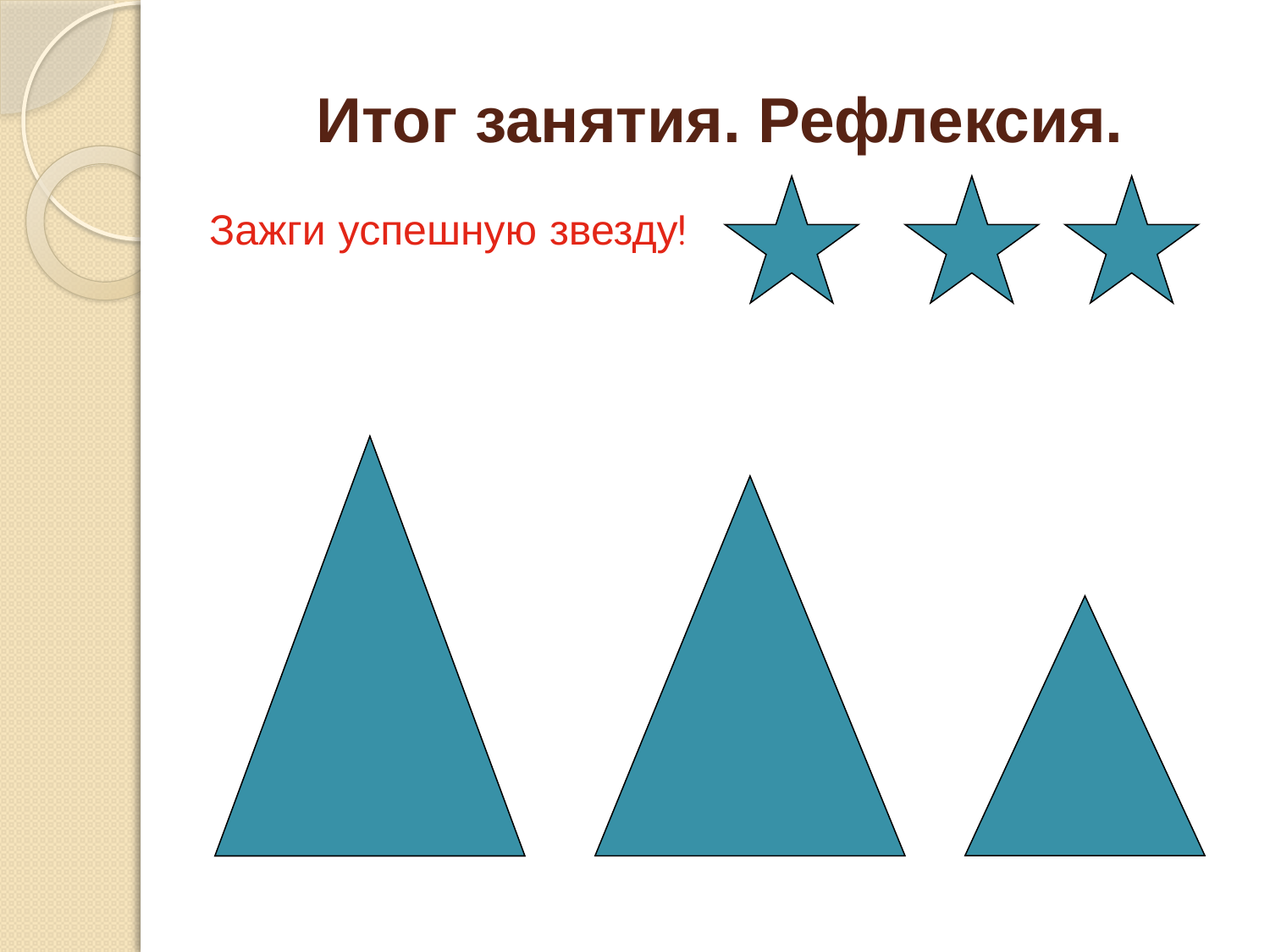

# Итог занятия. Рефлексия.

Зажги успешную звезду!